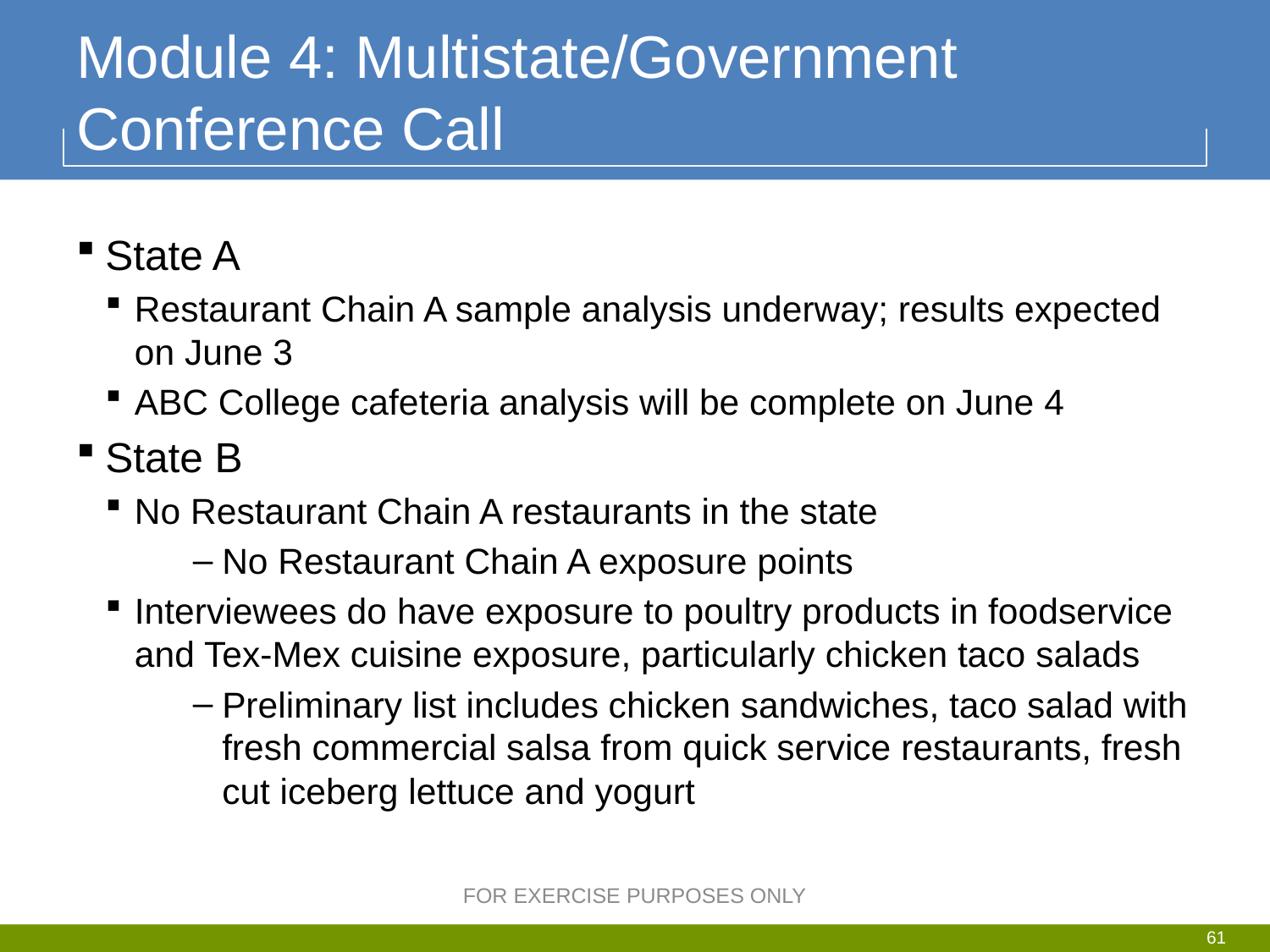

# Module 4: Multistate/Government Conference Call
State A
Restaurant Chain A sample analysis underway; results expected on June 3
ABC College cafeteria analysis will be complete on June 4
State B
No Restaurant Chain A restaurants in the state
No Restaurant Chain A exposure points
Interviewees do have exposure to poultry products in foodservice and Tex-Mex cuisine exposure, particularly chicken taco salads
Preliminary list includes chicken sandwiches, taco salad with fresh commercial salsa from quick service restaurants, fresh cut iceberg lettuce and yogurt
FOR EXERCISE PURPOSES ONLY